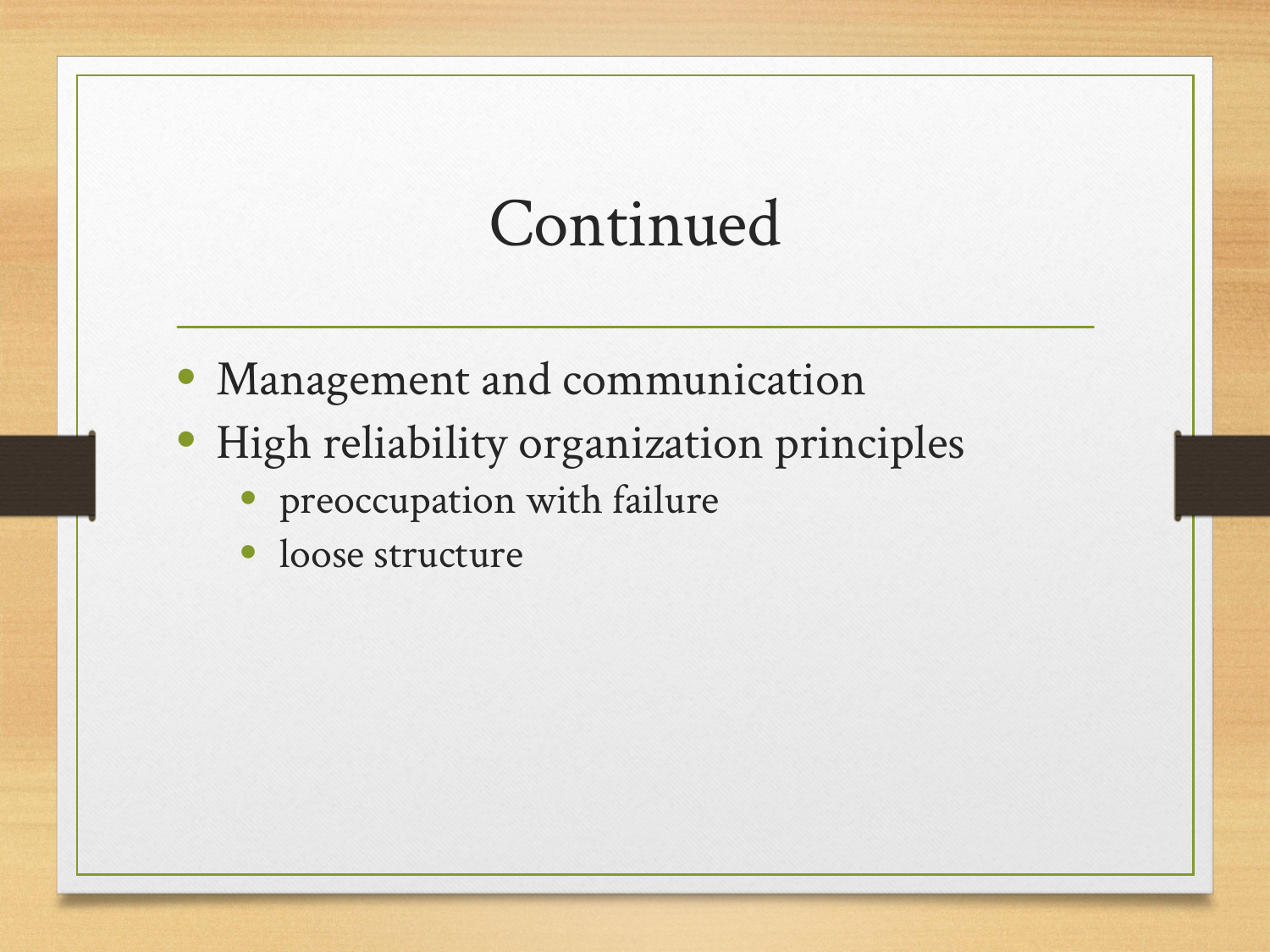

# Continued
Management and communication
High reliability organization principles
preoccupation with failure
loose structure